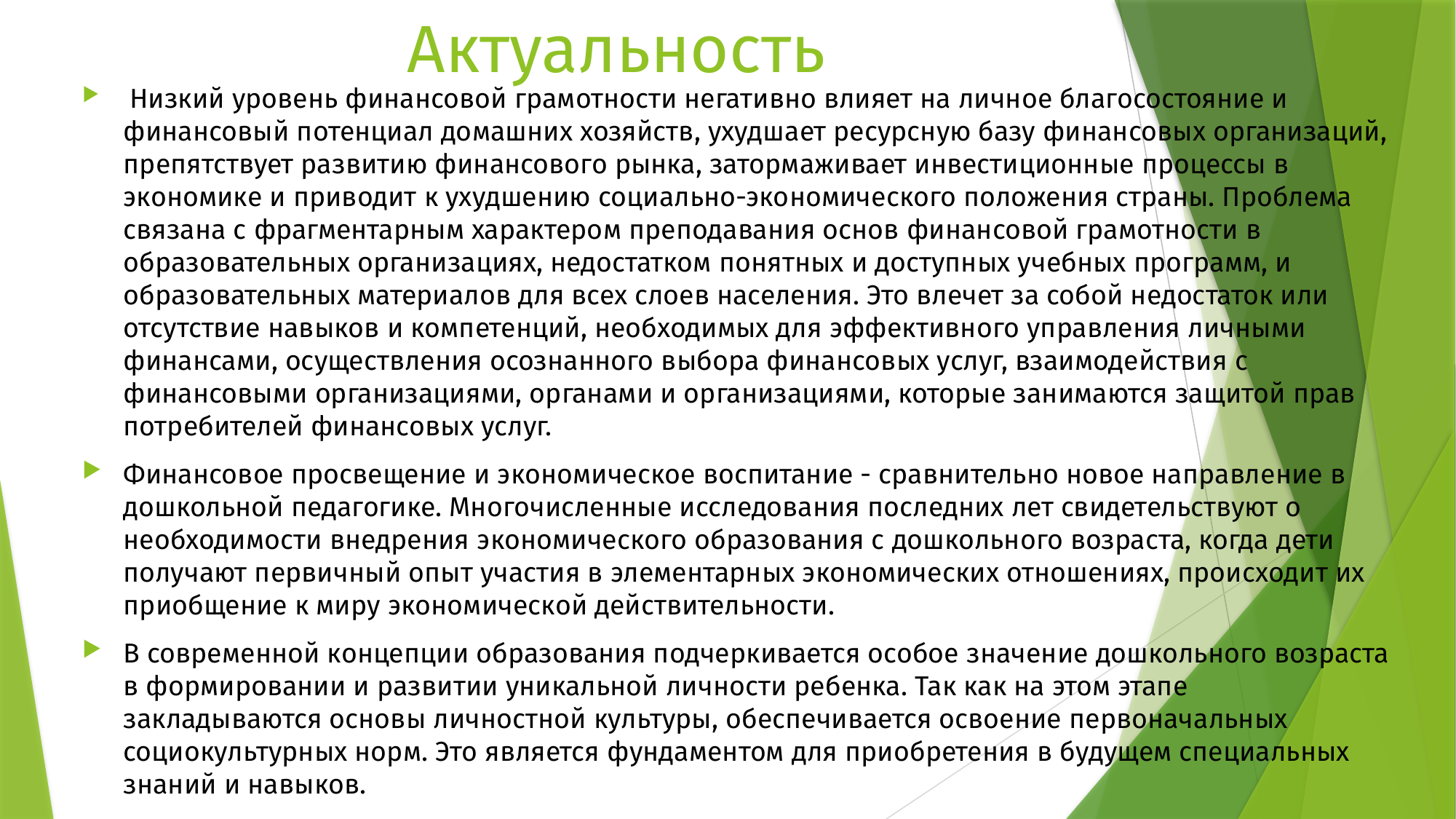

# Актуальность
 Низкий уровень финансовой грамотности негативно влияет на личное благосостояние и финансовый потенциал домашних хозяйств, ухудшает ресурсную базу финансовых организаций, препятствует развитию финансового рынка, затормаживает инвестиционные процессы в экономике и приводит к ухудшению социально-экономического положения страны. Проблема связана с фрагментарным характером преподавания основ финансовой грамотности в образовательных организациях, недостатком понятных и доступных учебных программ, и образовательных материалов для всех слоев населения. Это влечет за собой недостаток или отсутствие навыков и компетенций, необходимых для эффективного управления личными финансами, осуществления осознанного выбора финансовых услуг, взаимодействия с финансовыми организациями, органами и организациями, которые занимаются защитой прав потребителей финансовых услуг.
Финансовое просвещение и экономическое воспитание - сравнительно новое направление в дошкольной педагогике. Многочисленные исследования последних лет свидетельствуют о необходимости внедрения экономического образования с дошкольного возраста, когда дети получают первичный опыт участия в элементарных экономических отношениях, происходит их приобщение к миру экономической действительности.
В современной концепции образования подчеркивается особое значение дошкольного возраста в формировании и развитии уникальной личности ребенка. Так как на этом этапе закладываются основы личностной культуры, обеспечивается освоение первоначальных социокультурных норм. Это является фундаментом для приобретения в будущем специальных знаний и навыков.